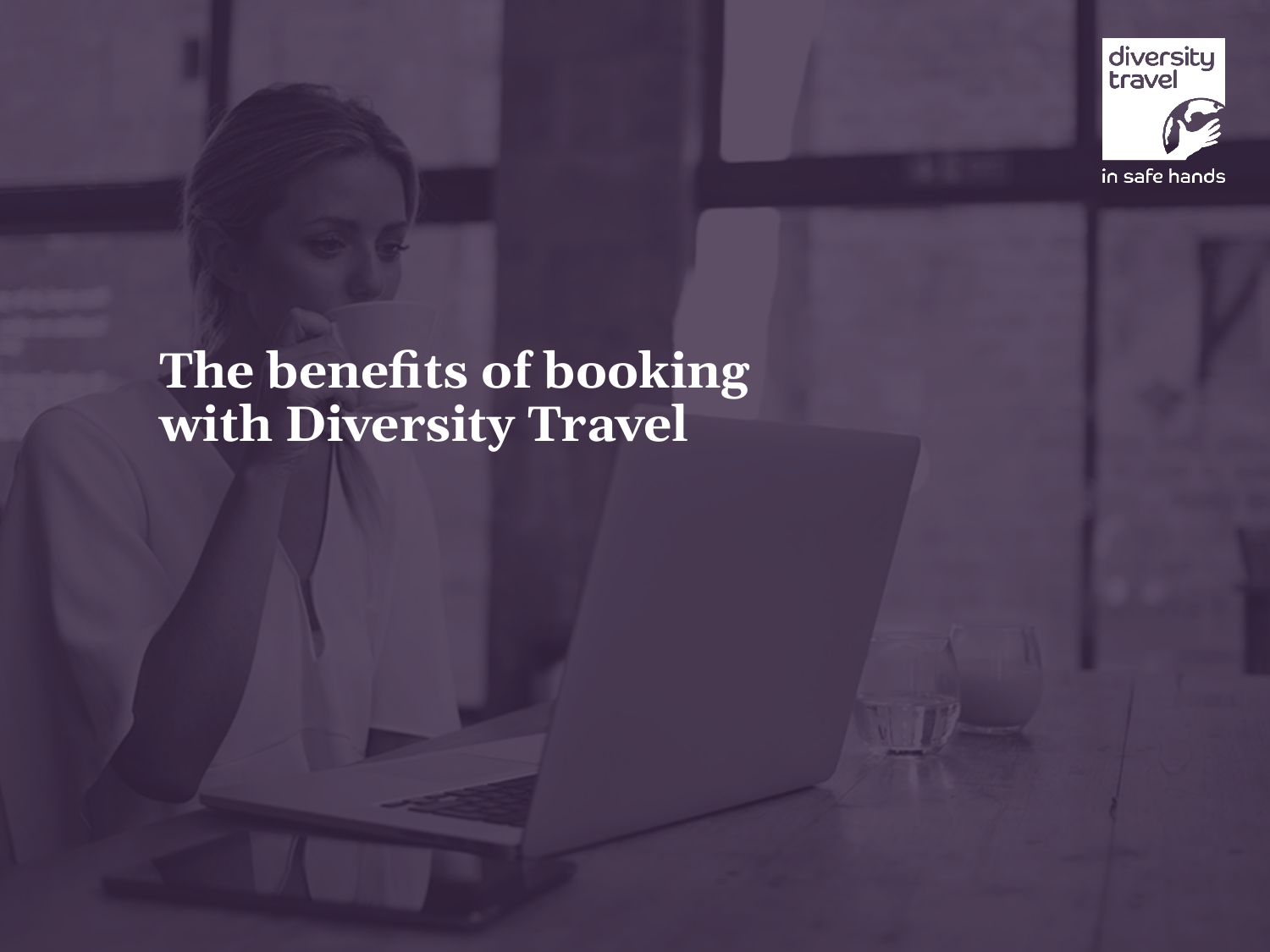

The benefits of booking with Diversity Travel